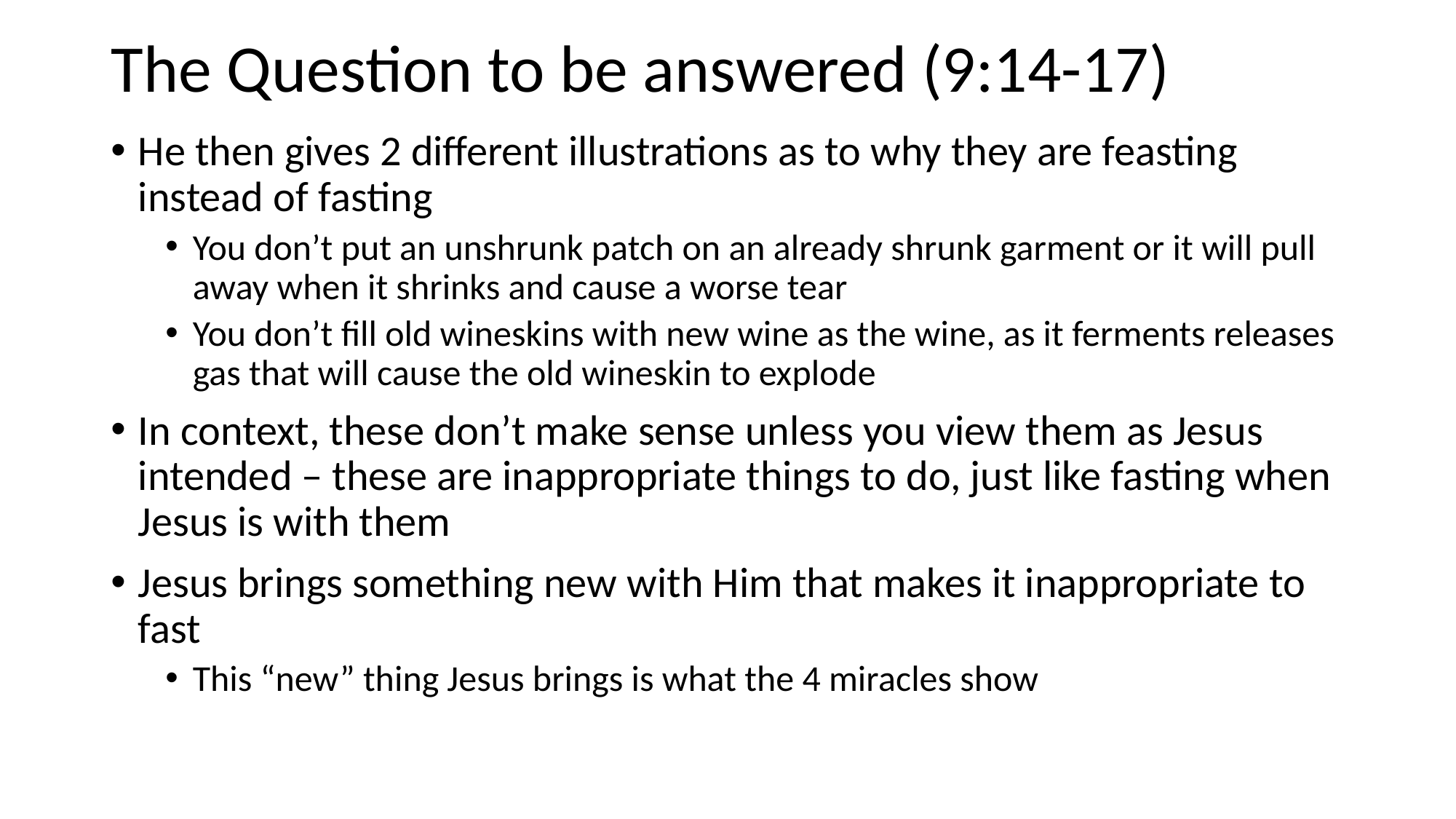

# The Question to be answered (9:14-17)
He then gives 2 different illustrations as to why they are feasting instead of fasting
You don’t put an unshrunk patch on an already shrunk garment or it will pull away when it shrinks and cause a worse tear
You don’t fill old wineskins with new wine as the wine, as it ferments releases gas that will cause the old wineskin to explode
In context, these don’t make sense unless you view them as Jesus intended – these are inappropriate things to do, just like fasting when Jesus is with them
Jesus brings something new with Him that makes it inappropriate to fast
This “new” thing Jesus brings is what the 4 miracles show